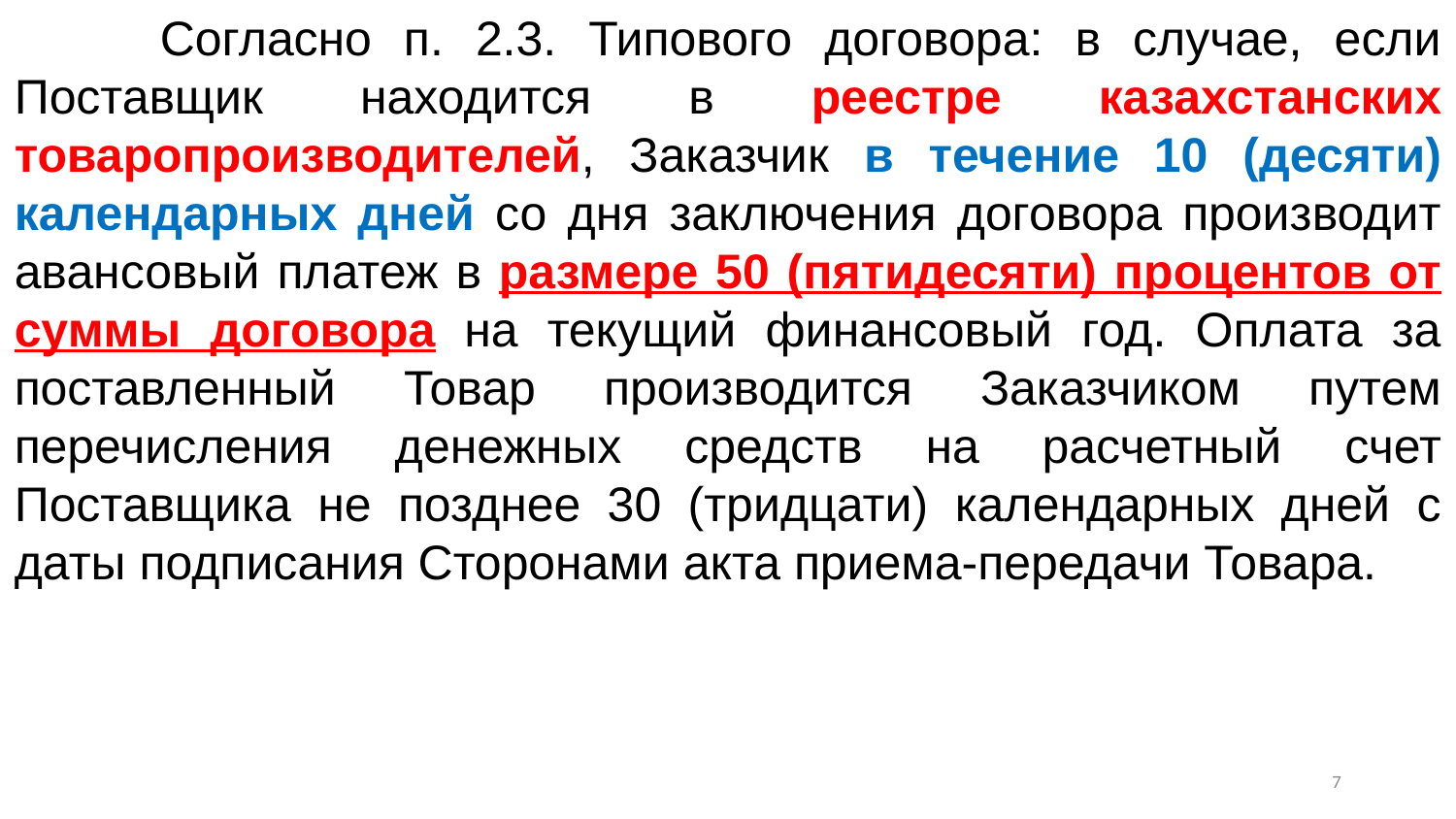

Согласно п. 2.3. Типового договора: в случае, если Поставщик находится в реестре казахстанских товаропроизводителей, Заказчик в течение 10 (десяти) календарных дней со дня заключения договора производит авансовый платеж в размере 50 (пятидесяти) процентов от суммы договора на текущий финансовый год. Оплата за поставленный Товар производится Заказчиком путем перечисления денежных средств на расчетный счет Поставщика не позднее 30 (тридцати) календарных дней с даты подписания Сторонами акта приема-передачи Товара.
7